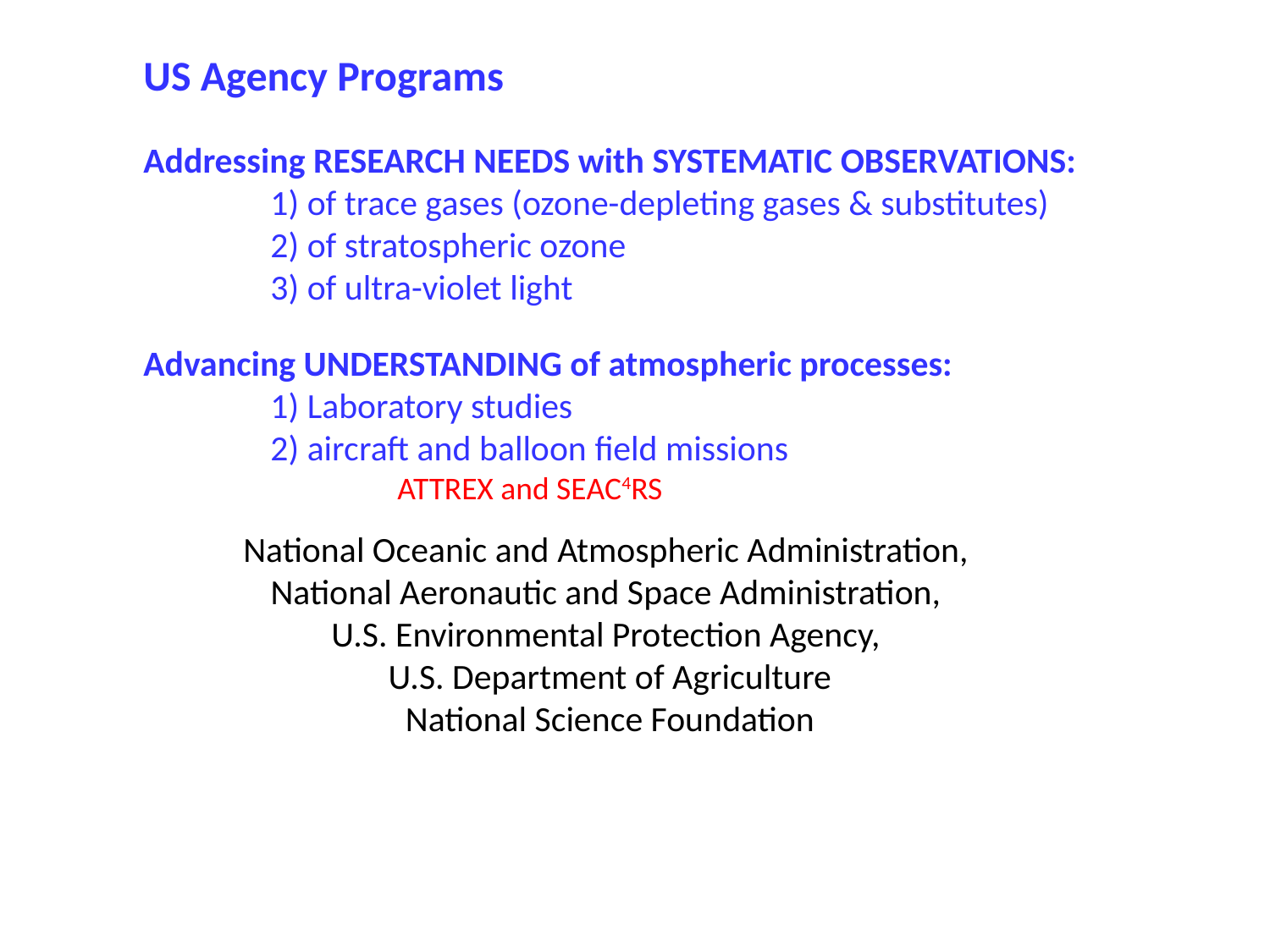

US Agency Programs

Addressing RESEARCH NEEDS with SYSTEMATIC OBSERVATIONS:
	1) of trace gases (ozone-depleting gases & substitutes)
	2) of stratospheric ozone
	3) of ultra-violet light

Advancing UNDERSTANDING of atmospheric processes:
	1) Laboratory studies
	2) aircraft and balloon field missions
		ATTREX and SEAC4RS

National Oceanic and Atmospheric Administration,
National Aeronautic and Space Administration,
U.S. Environmental Protection Agency,
U.S. Department of Agriculture
National Science Foundation